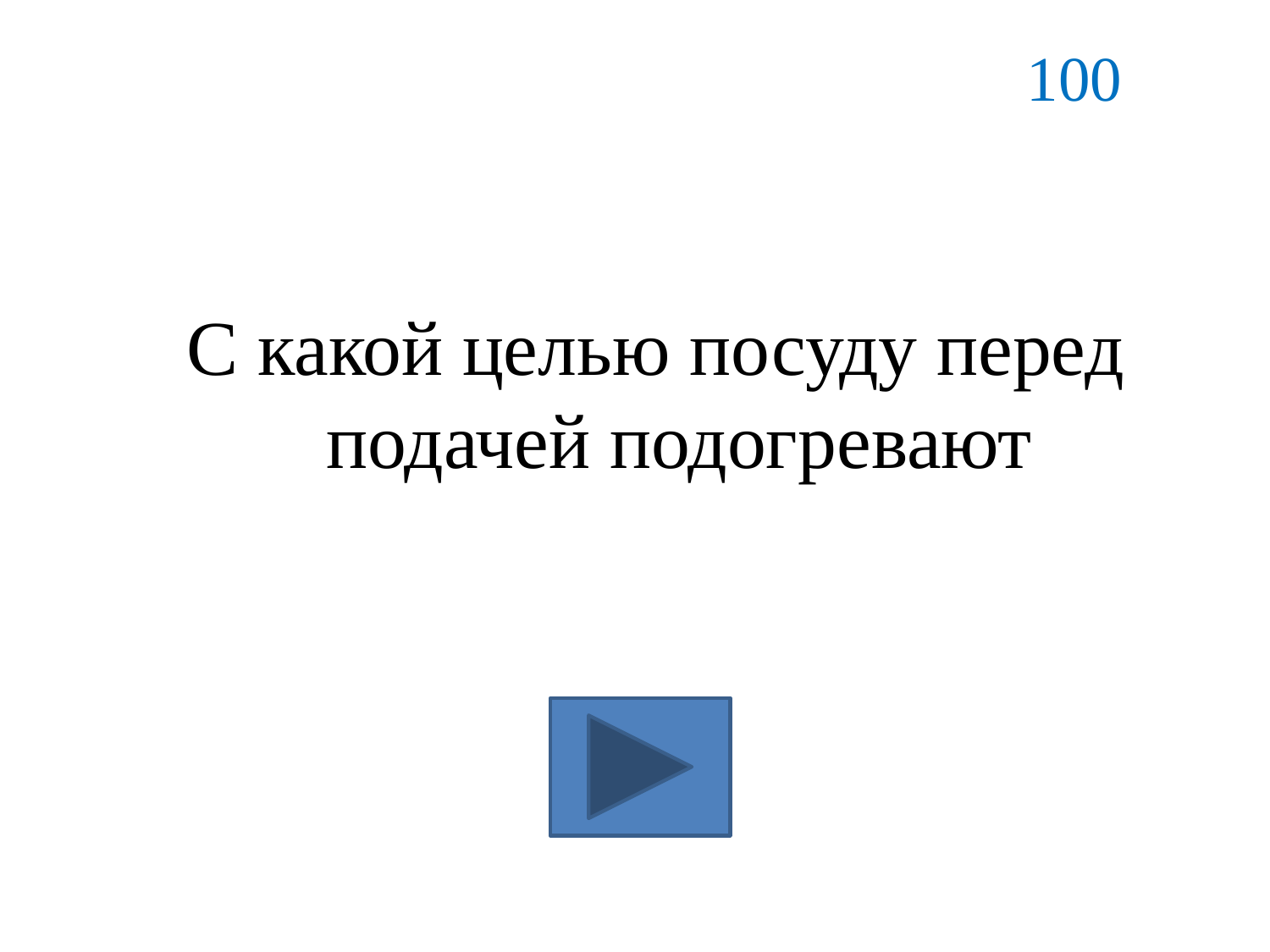

100

С какой целью посуду перед подачей подогревают